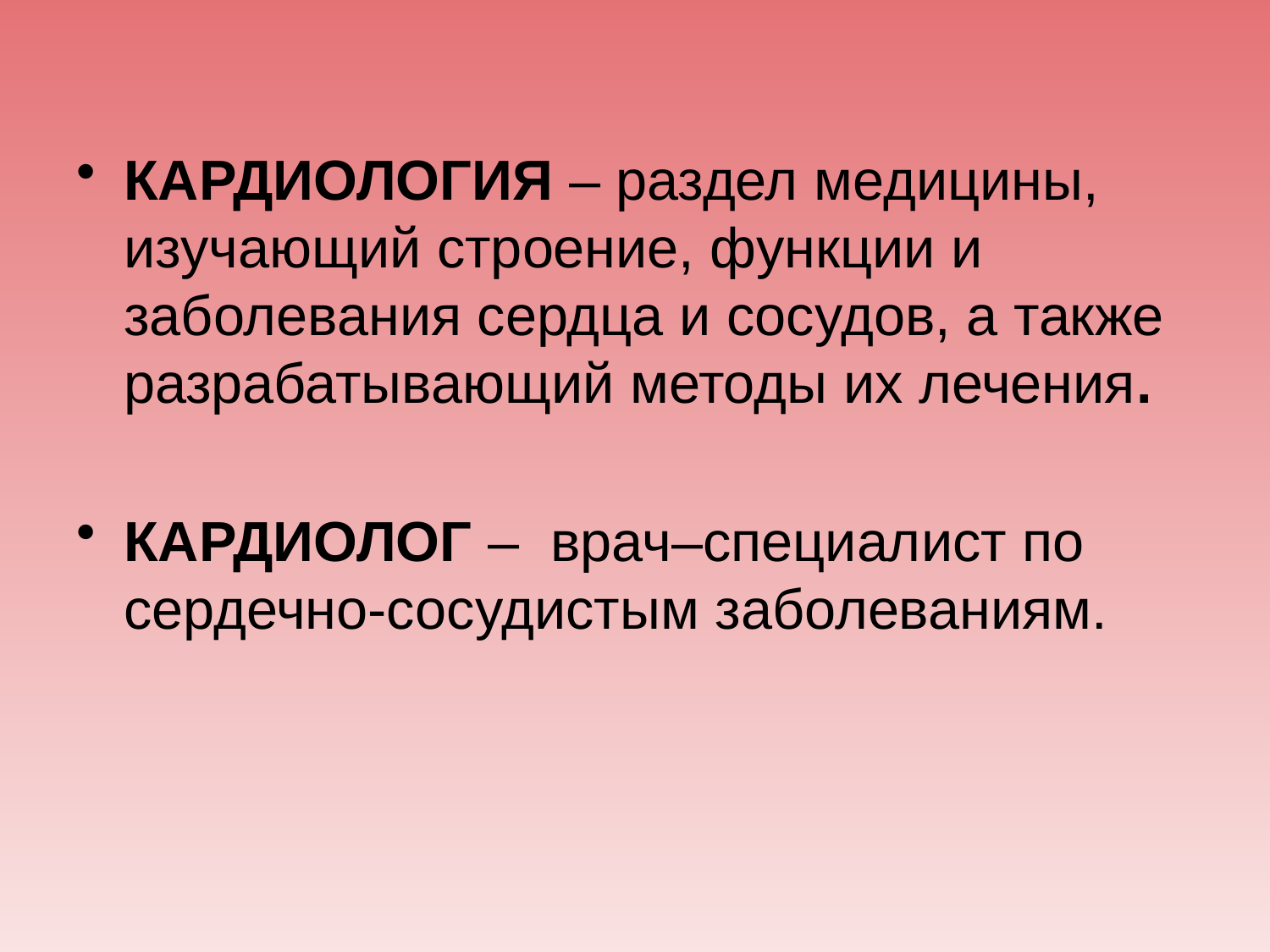

КАРДИОЛОГИЯ – раздел медицины, изучающий строение, функции и заболевания сердца и сосудов, а также разрабатывающий методы их лечения.

КАРДИОЛОГ –  врач–специалист по сердечно-сосудистым заболеваниям.